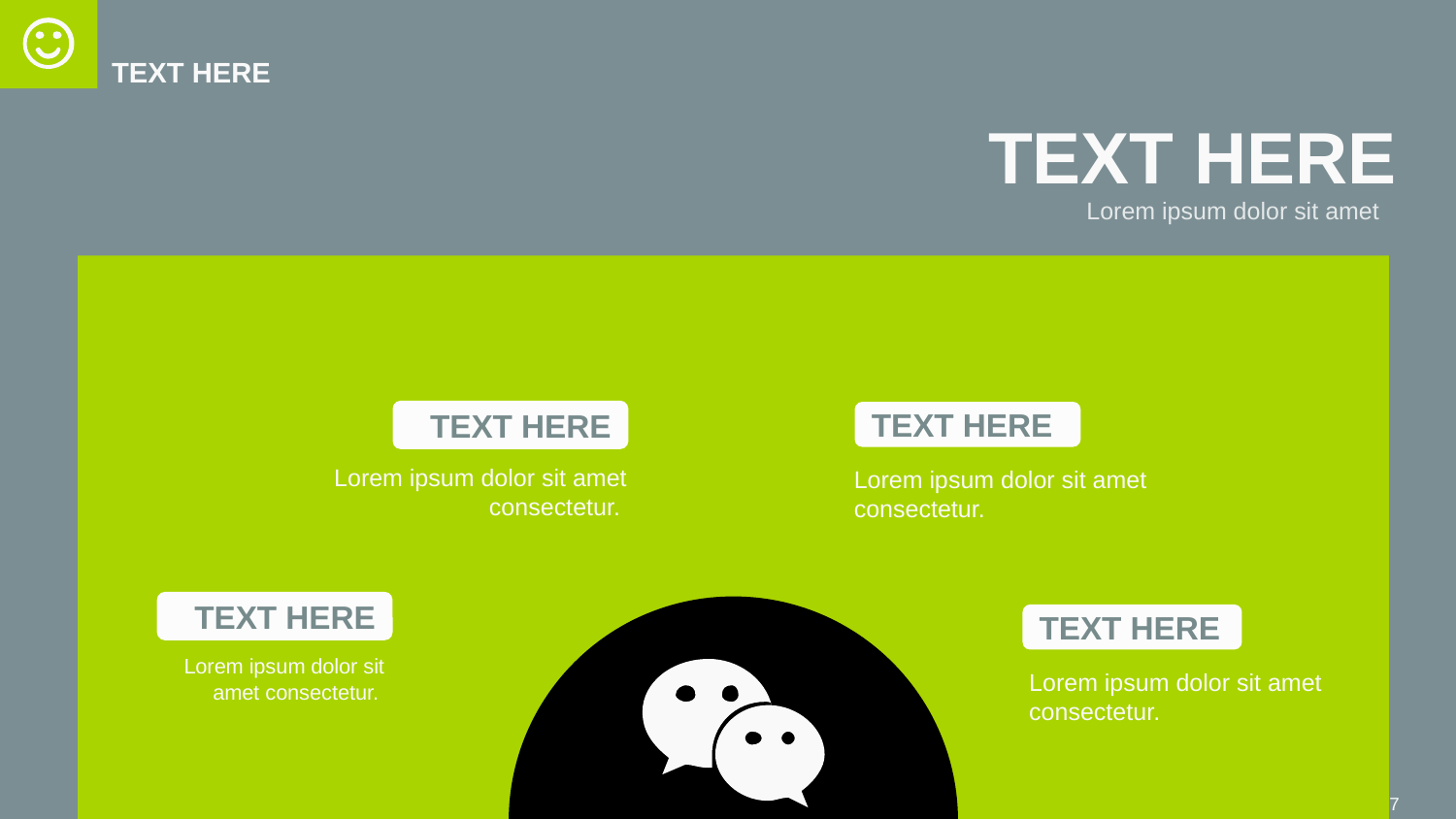

TEXT HERE

TEXT HERE
Lorem ipsum dolor sit amet

TEXT HERE
TEXT HERE
Lorem ipsum dolor sit amet consectetur.
Lorem ipsum dolor sit amet consectetur.

TEXT HERE
TEXT HERE
Lorem ipsum dolor sit amet consectetur.

Lorem ipsum dolor sit amet consectetur.